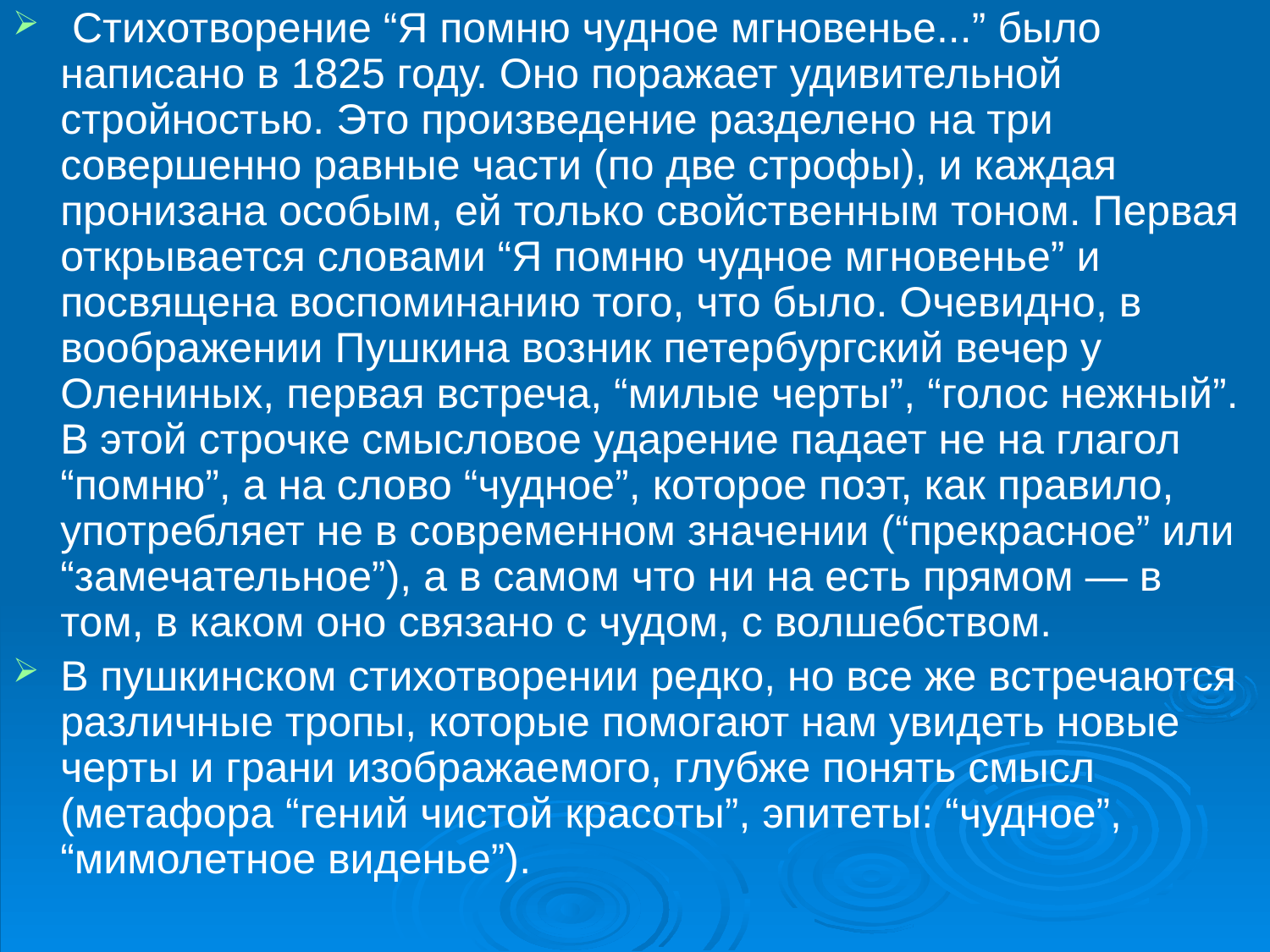

Стихотворение “Я помню чудное мгновенье...” было написано в 1825 году. Оно поражает удивительной стройностью. Это произведение разделено на три совершенно равные части (по две строфы), и каждая пронизана особым, ей только свойственным тоном. Первая открывается словами “Я помню чудное мгновенье” и посвящена воспоминанию того, что было. Очевидно, в воображении Пушкина возник петербургский вечер у Олениных, первая встреча, “милые черты”, “голос нежный”. В этой строчке смысловое ударение падает не на глагол “помню”, а на слово “чудное”, которое поэт, как правило, употребляет не в современном значении (“прекрасное” или “замечательное”), а в самом что ни на есть прямом — в том, в каком оно связано с чудом, с волшебством.
В пушкинском стихотворении редко, но все же встречаются различные тропы, которые помогают нам увидеть новые черты и грани изображаемого, глубже понять смысл (метафора “гений чистой красоты”, эпитеты: “чудное”, “мимолетное виденье”).